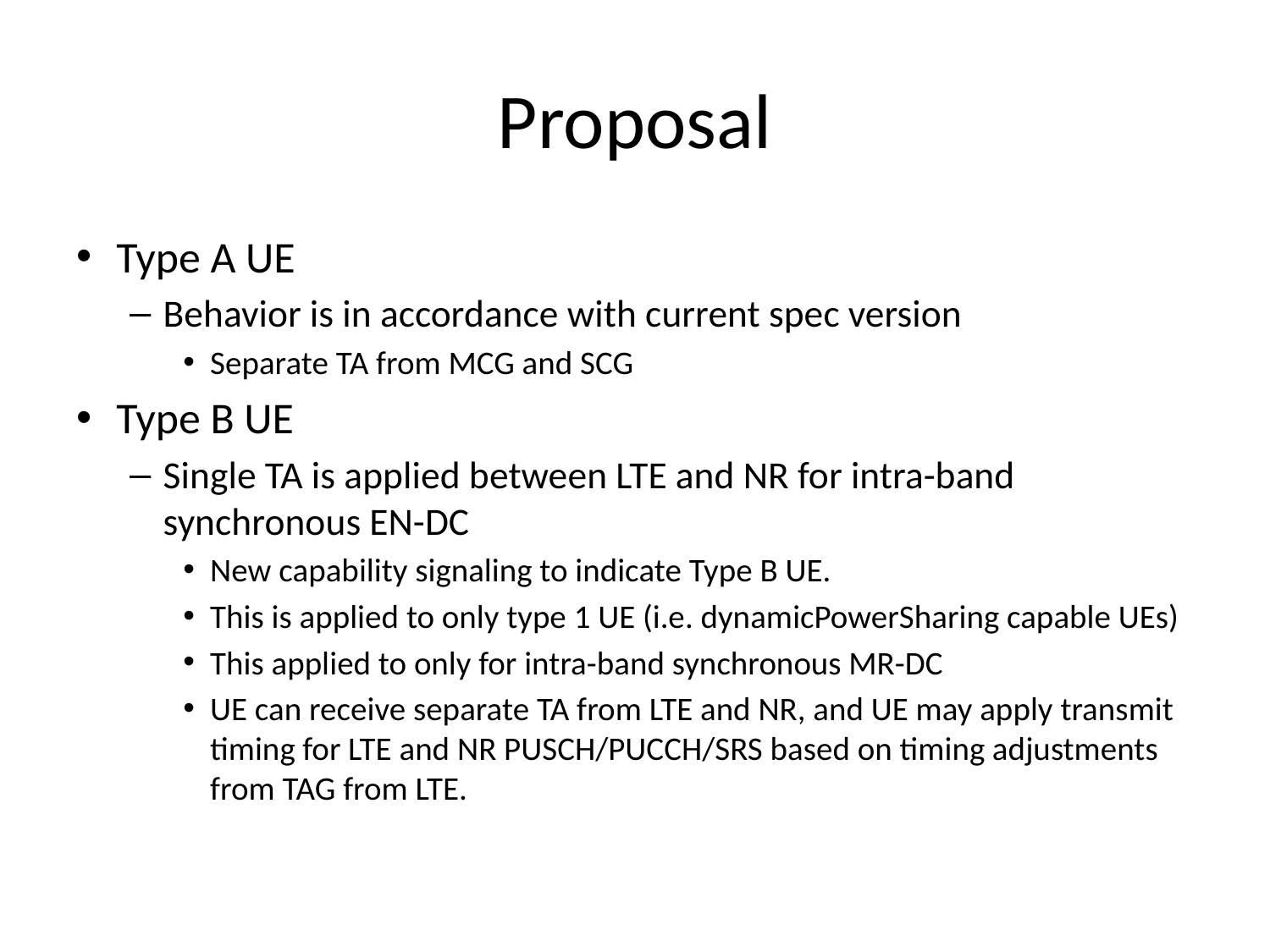

# Proposal
Type A UE
Behavior is in accordance with current spec version
Separate TA from MCG and SCG
Type B UE
Single TA is applied between LTE and NR for intra-band synchronous EN-DC
New capability signaling to indicate Type B UE.
This is applied to only type 1 UE (i.e. dynamicPowerSharing capable UEs)
This applied to only for intra-band synchronous MR-DC
UE can receive separate TA from LTE and NR, and UE may apply transmit timing for LTE and NR PUSCH/PUCCH/SRS based on timing adjustments from TAG from LTE.